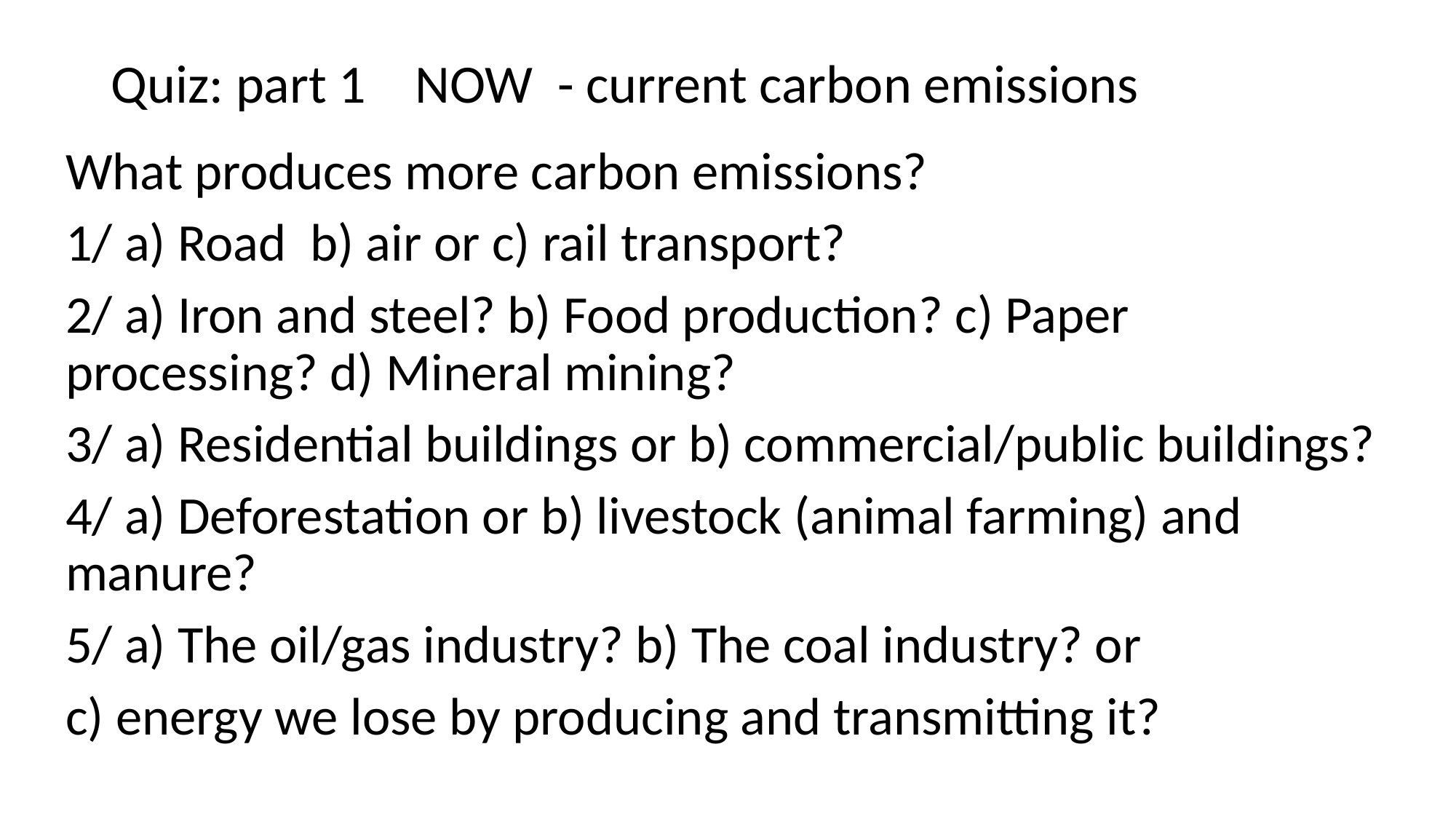

# Quiz: part 1    NOW  - current carbon emissions
What produces more carbon emissions?
1/ a) Road  b) air or c) rail transport?
2/ a) Iron and steel? b) Food production? c) Paper processing? d) Mineral mining?
3/ a) Residential buildings or b) commercial/public buildings?
4/ a) Deforestation or b) livestock (animal farming) and manure?
5/ a) The oil/gas industry? b) The coal industry? or
c) energy we lose by producing and transmitting it?